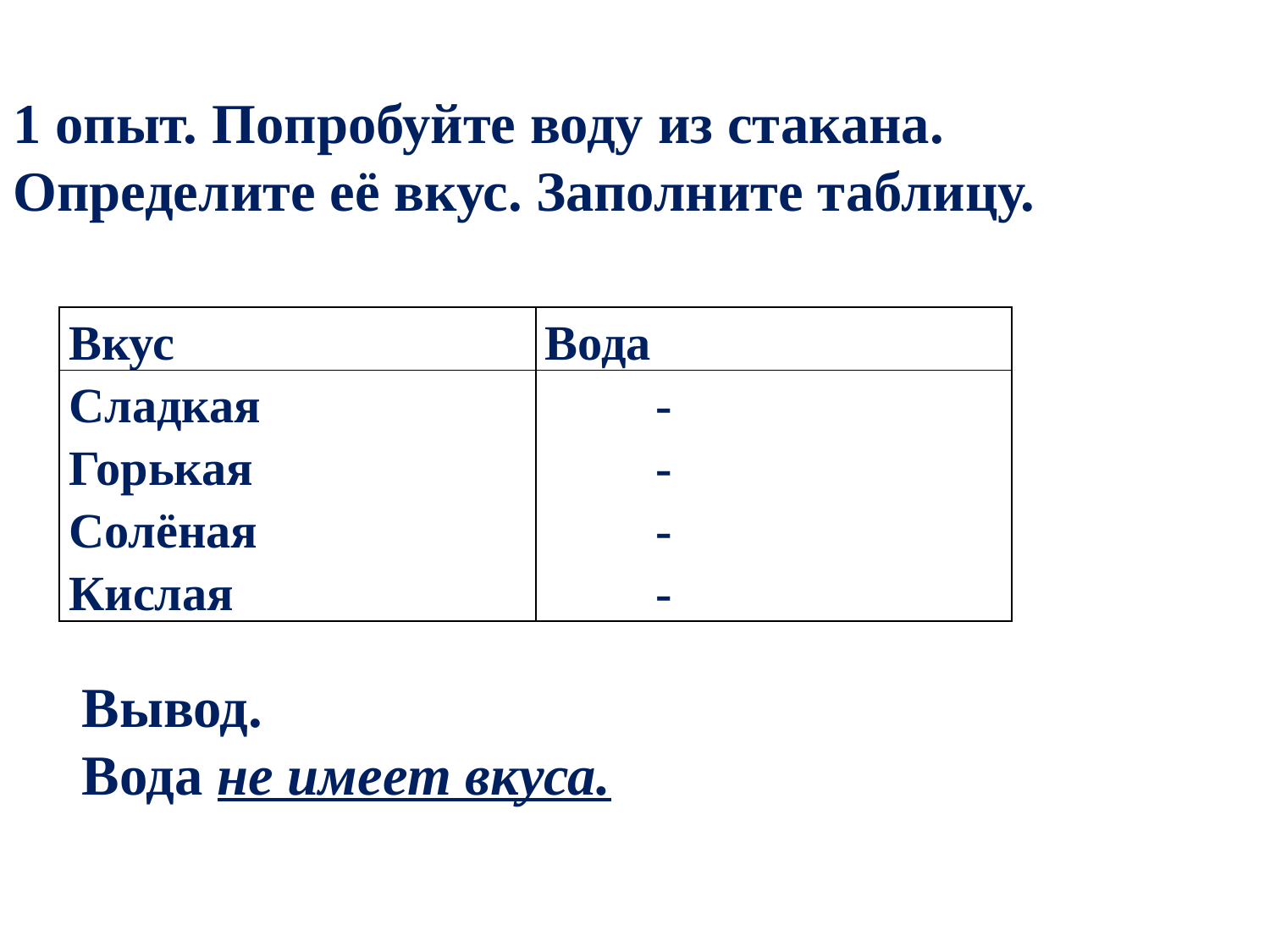

1 опыт. Попробуйте воду из стакана. Определите её вкус. Заполните таблицу.

| Вкус | Вода |
| --- | --- |
| Сладкая Горькая Солёная Кислая | - - - - |
Вывод.
Вода не имеет вкуса.